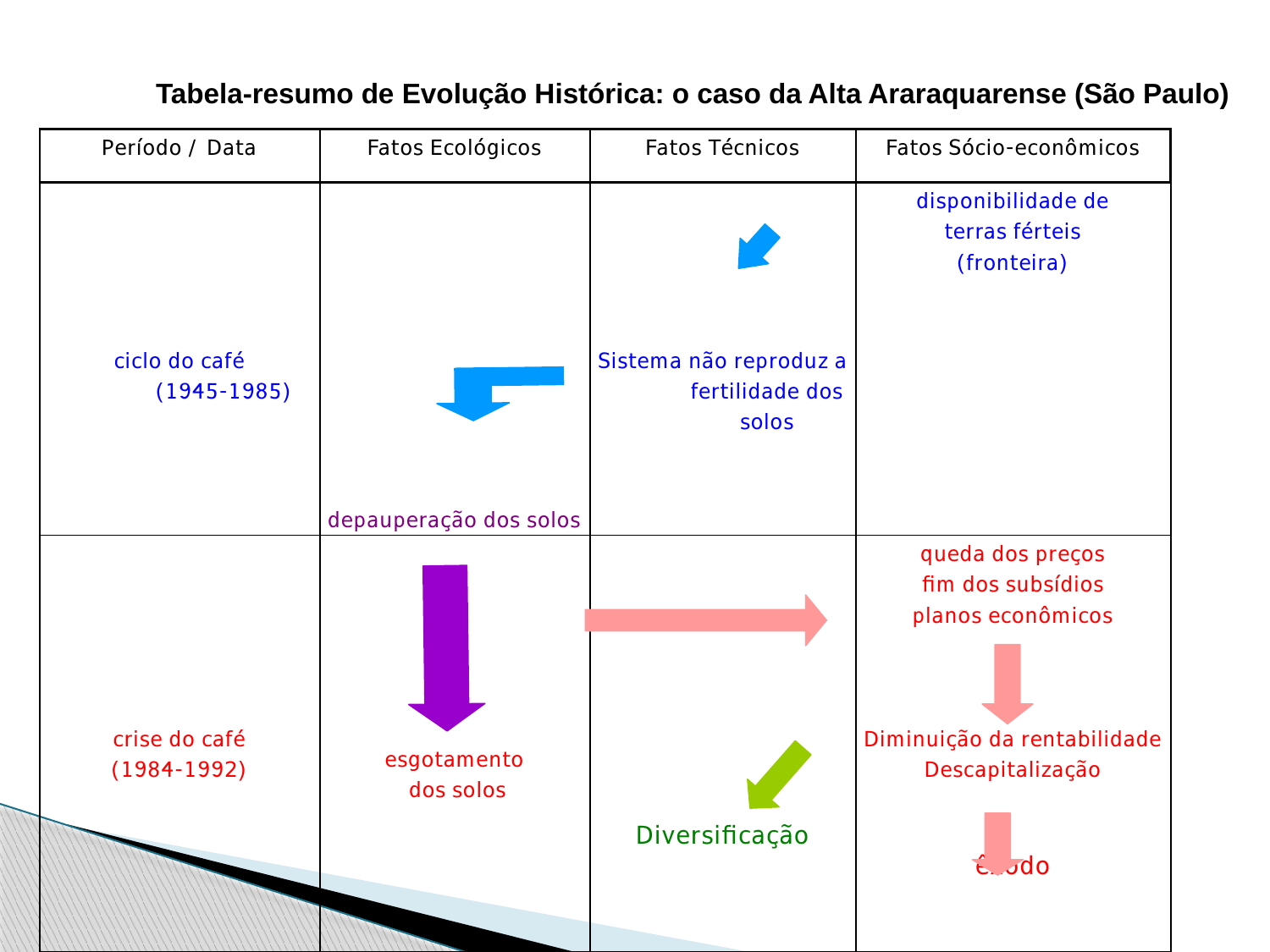

Tabela-resumo de Evolução Histórica: o caso da Alta Araraquarense (São Paulo)
| Período / Data | Fatos Ecológicos | Fatos Técnicos | Fatos Sócio-econômicos |
| --- | --- | --- | --- |
|  |  |  | disponibilidade de terras férteis (fronteira) |
| ciclo do café (1945-1985) |  | Sistema não reproduz a fertilidade dos solos |  |
|  | depauperação dos solos |  |  |
|  |  |  | queda dos preços fim dos subsídios planos econômicos |
| crise do café (1984-1992) | esgotamento dos solos | Diversificação | Diminuição da rentabilidade Descapitalização êxodo |